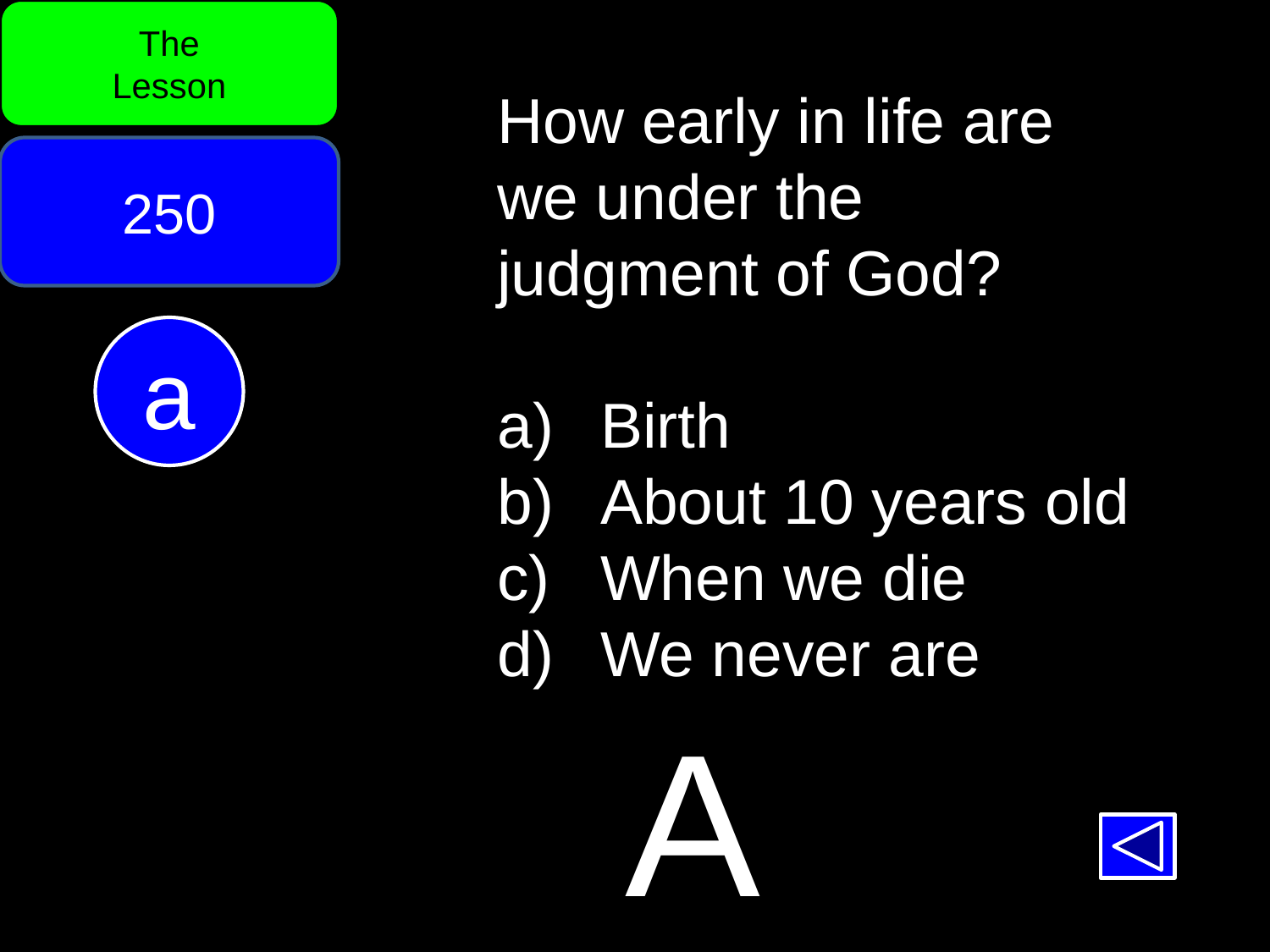

The
Lesson
How early in life are
we under the
judgment of God?

Birth
About 10 years old
When we die
We never are
250
a
A